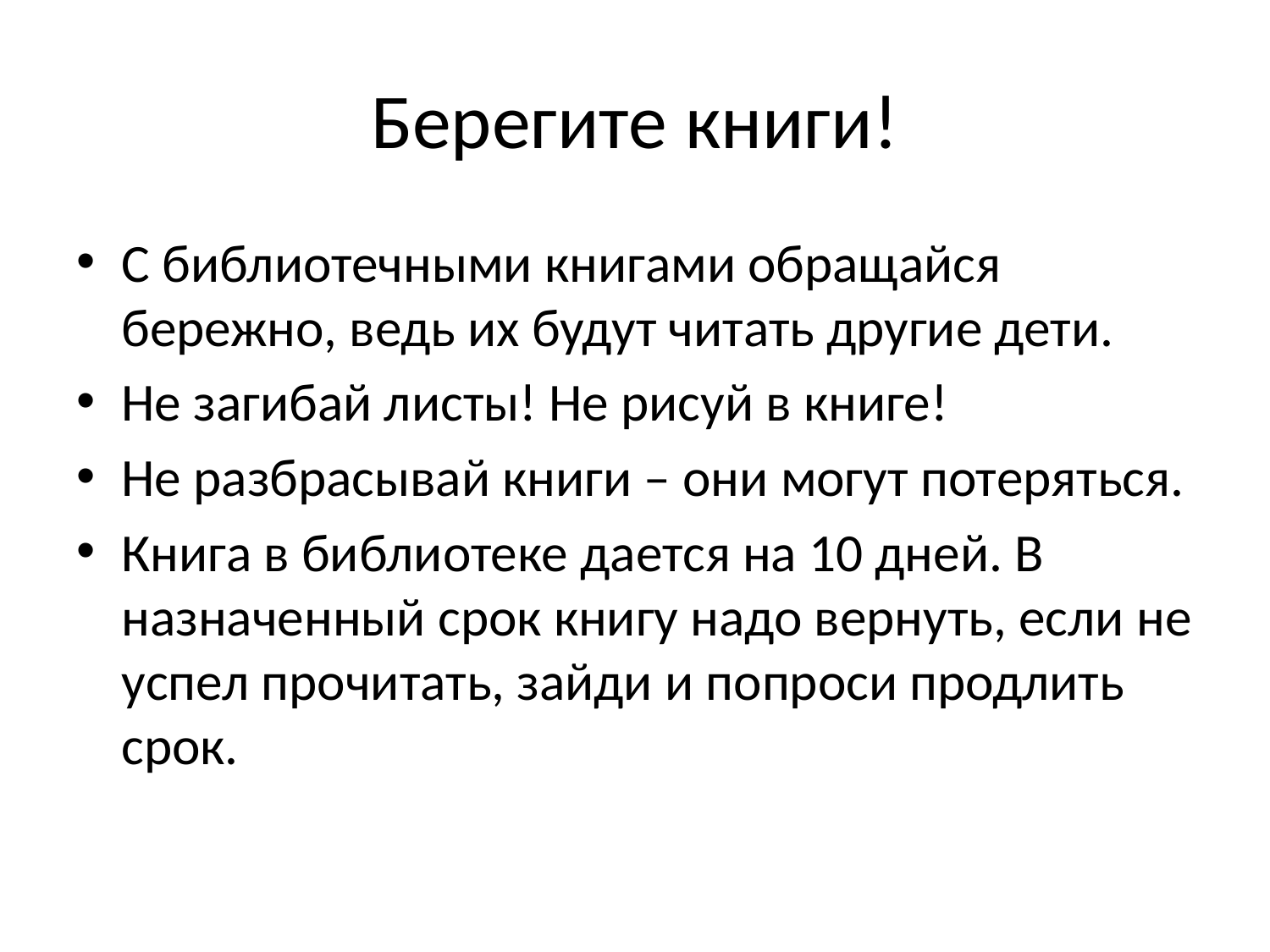

# Берегите книги!
С библиотечными книгами обращайся бережно, ведь их будут читать другие дети.
Не загибай листы! Не рисуй в книге!
Не разбрасывай книги – они могут потеряться.
Книга в библиотеке дается на 10 дней. В назначенный срок книгу надо вернуть, если не успел прочитать, зайди и попроси продлить срок.